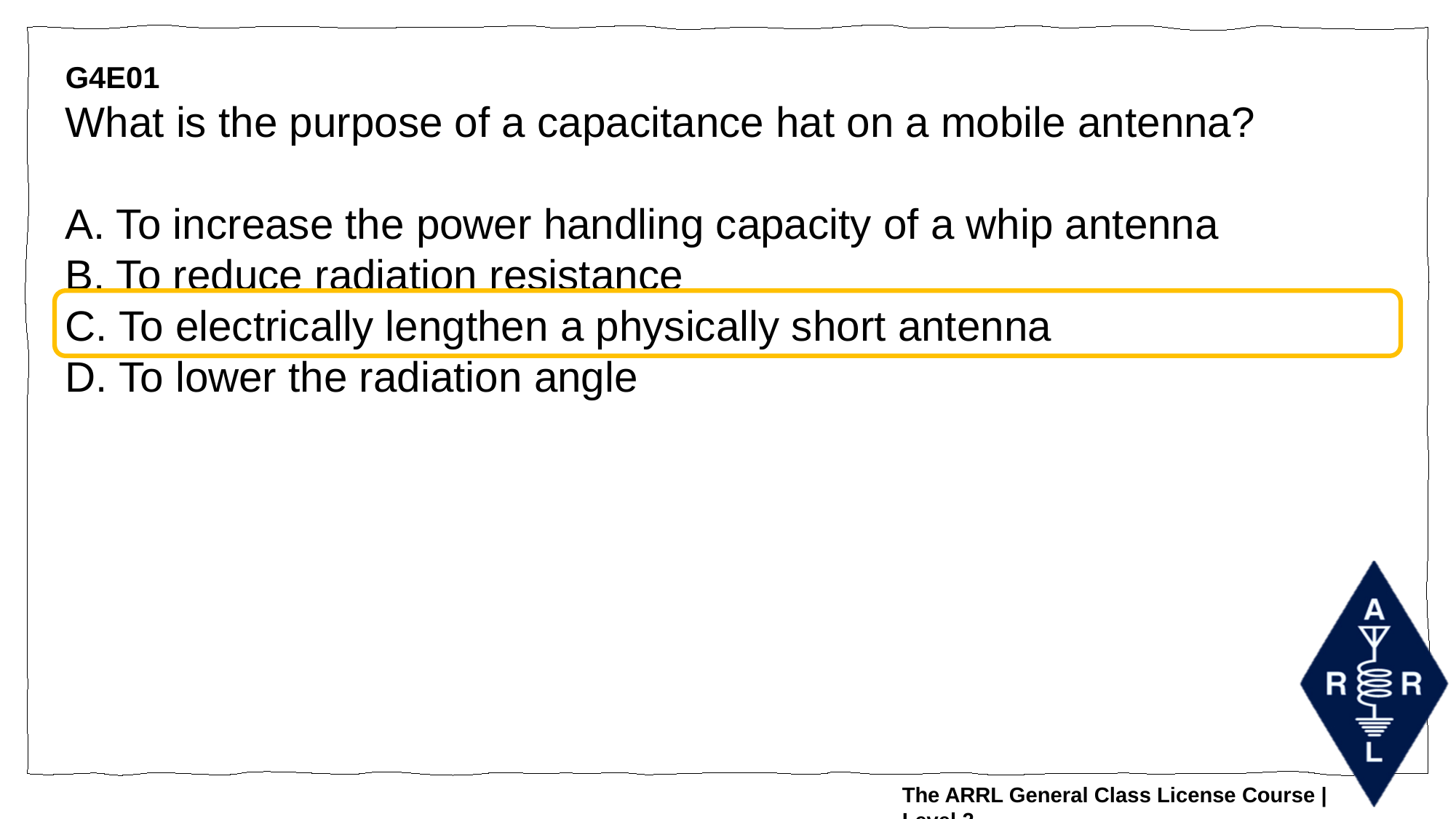

G4E01
What is the purpose of a capacitance hat on a mobile antenna?

A. To increase the power handling capacity of a whip antenna
B. To reduce radiation resistance
C. To electrically lengthen a physically short antenna
D. To lower the radiation angle